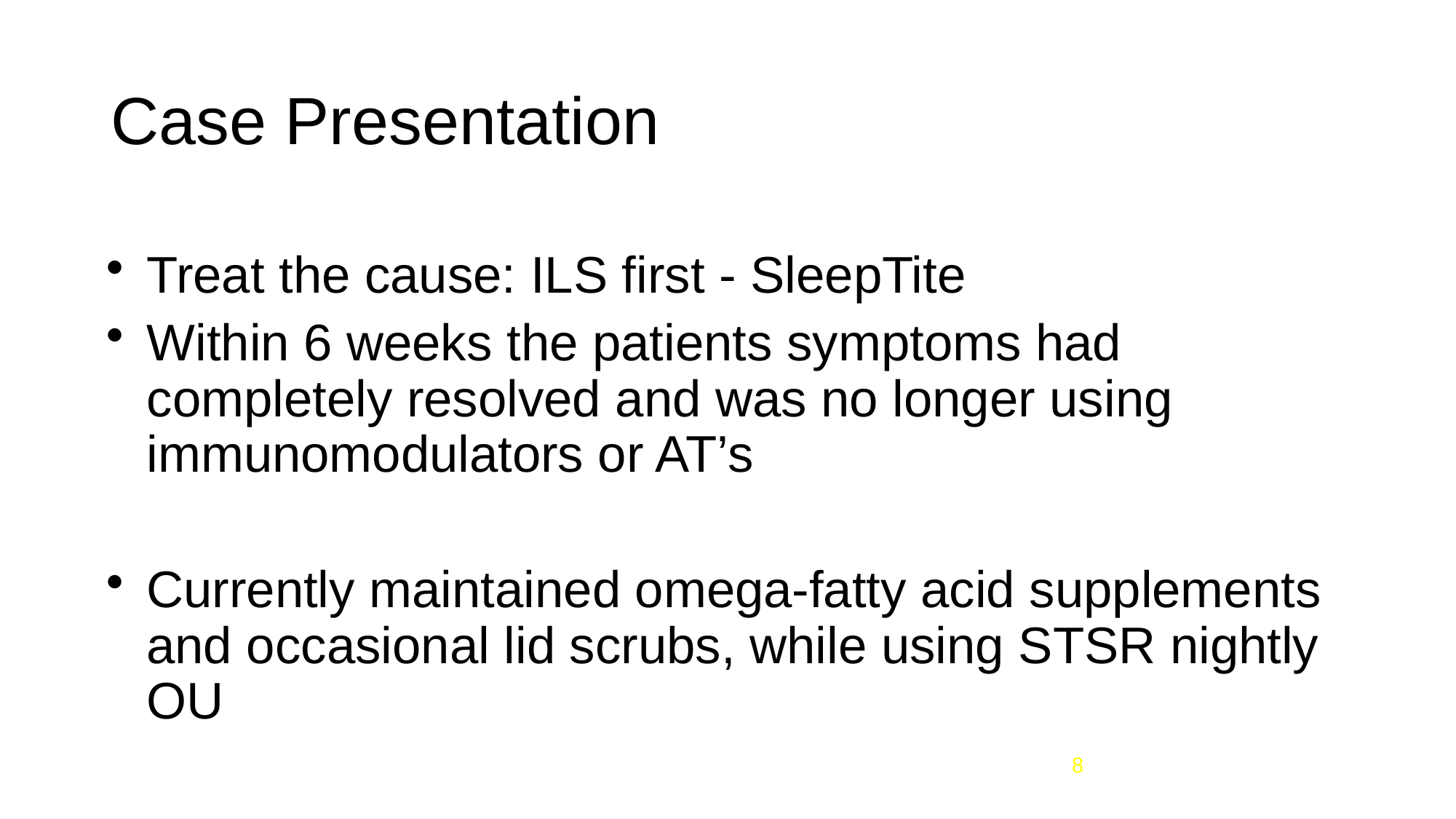

# Case Presentation
Treat the cause: ILS first - SleepTite
Within 6 weeks the patients symptoms had completely resolved and was no longer using immunomodulators or AT’s

Currently maintained omega-fatty acid supplements and occasional lid scrubs, while using STSR nightly OU
8